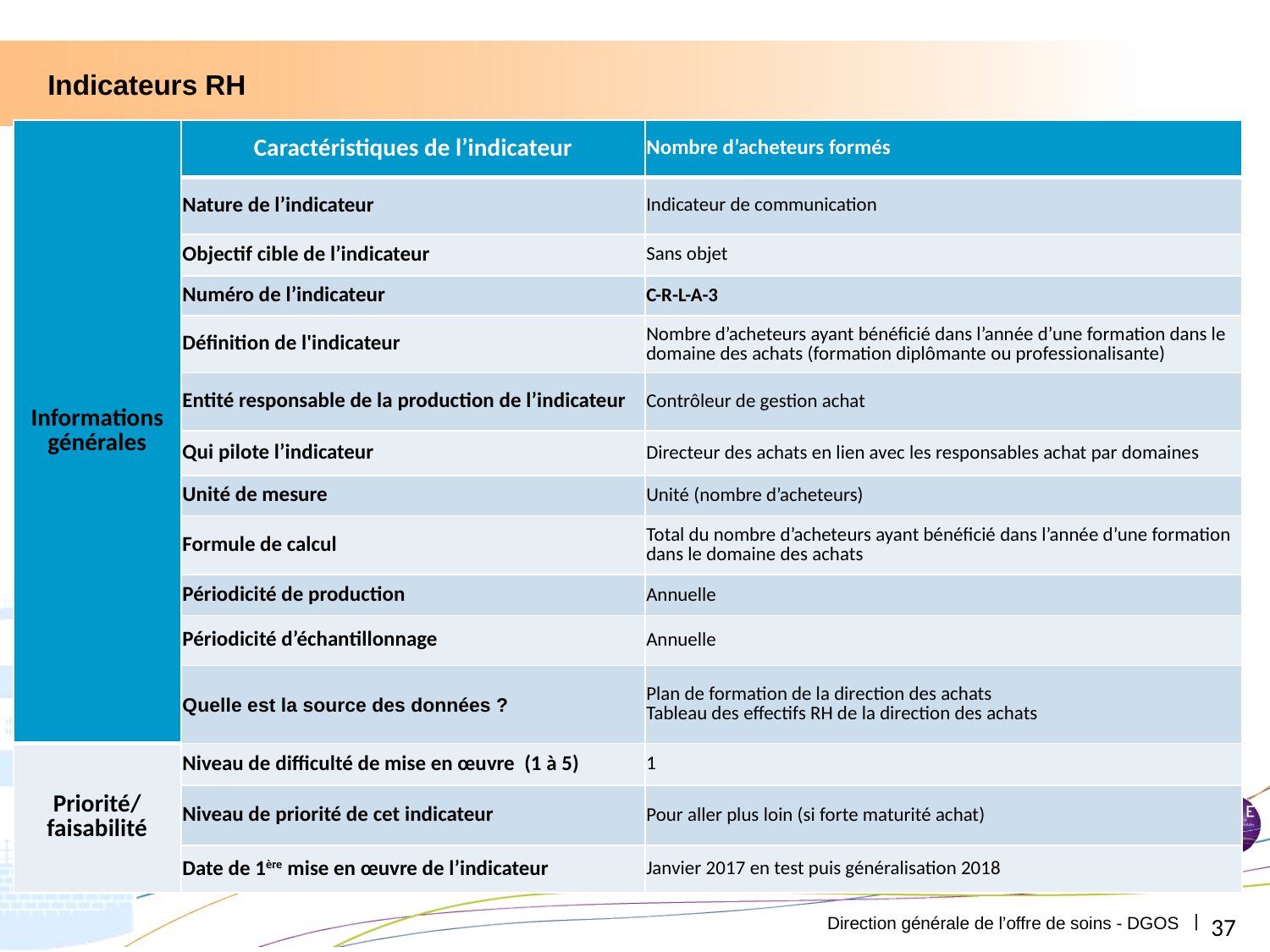

Indicateurs RH
| Informations générales | Caractéristiques de l’indicateur | Nombre d’acheteurs formés |
| --- | --- | --- |
|  | Nature de l’indicateur | Indicateur de communication |
|  | Objectif cible de l’indicateur | Sans objet |
|  | Numéro de l’indicateur | C-R-L-A-3 |
|  | Définition de l'indicateur | Nombre d’acheteurs ayant bénéficié dans l’année d’une formation dans le domaine des achats (formation diplômante ou professionalisante) |
|  | Entité responsable de la production de l’indicateur | Contrôleur de gestion achat |
|  | Qui pilote l’indicateur | Directeur des achats en lien avec les responsables achat par domaines |
|  | Unité de mesure | Unité (nombre d’acheteurs) |
|  | Formule de calcul | Total du nombre d’acheteurs ayant bénéficié dans l’année d’une formation dans le domaine des achats |
|  | Périodicité de production | Annuelle |
|  | Périodicité d’échantillonnage | Annuelle |
|  | Quelle est la source des données ? | Plan de formation de la direction des achats Tableau des effectifs RH de la direction des achats |
| Priorité/ faisabilité | Niveau de difficulté de mise en œuvre (1 à 5) | 1 |
|  | Niveau de priorité de cet indicateur | Pour aller plus loin (si forte maturité achat) |
|  | Date de 1ère mise en œuvre de l’indicateur | Janvier 2017 en test puis généralisation 2018 |
37